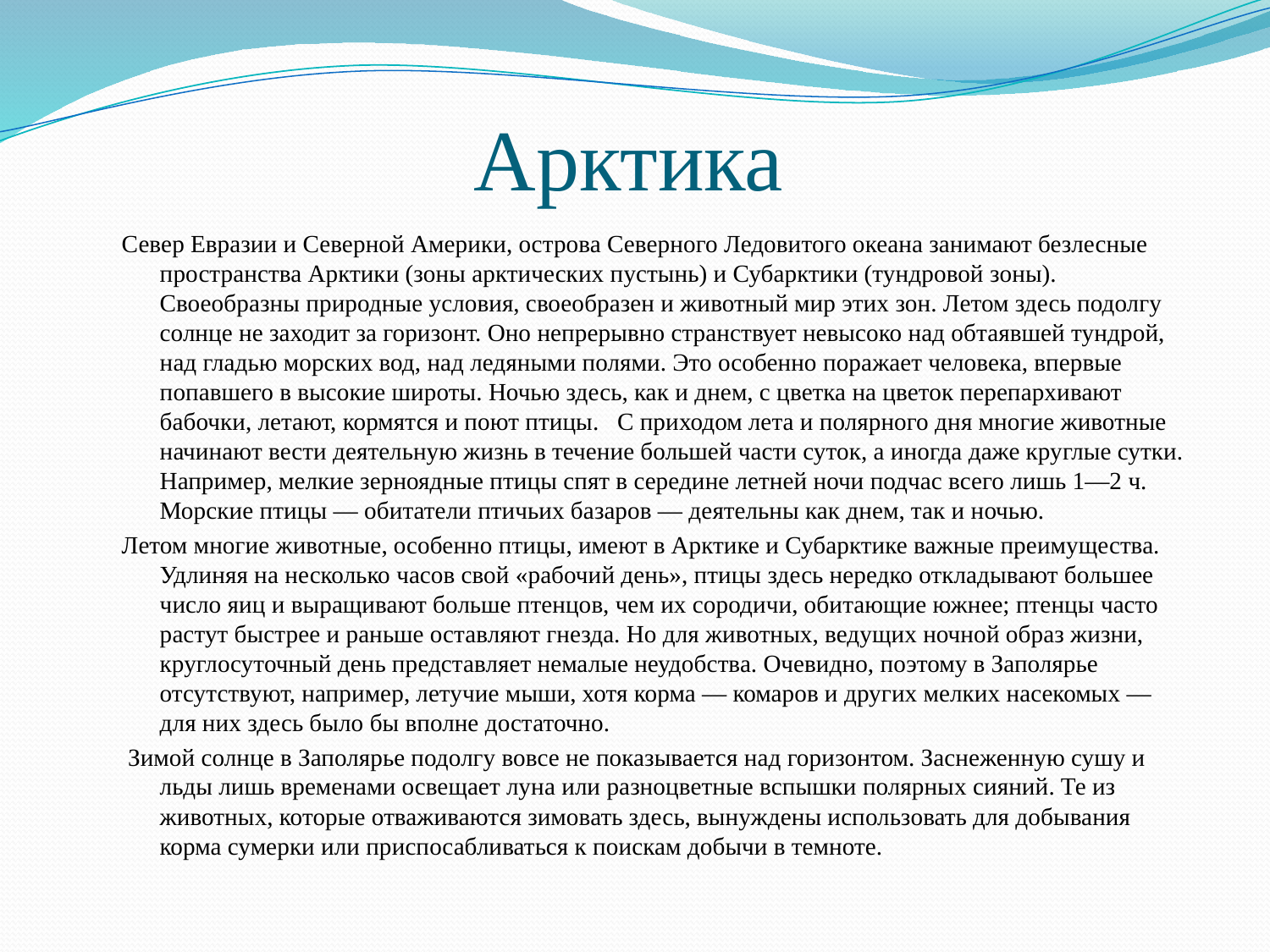

# Арктика
Север Евразии и Северной Америки, острова Северного Ледовитого океана занимают безлесные пространства Арктики (зоны арктических пустынь) и Субарктики (тундровой зоны). Своеобразны природные условия, своеобразен и животный мир этих зон. Летом здесь подолгу солнце не заходит за горизонт. Оно непрерывно странствует невысоко над обтаявшей тундрой, над гладью морских вод, над ледяными полями. Это особенно поражает человека, впервые попавшего в высокие широты. Ночью здесь, как и днем, с цветка на цветок перепархивают бабочки, летают, кормятся и поют птицы.   С приходом лета и полярного дня многие животные начинают вести деятельную жизнь в течение большей части суток, а иногда даже круглые сутки. Например, мелкие зерноядные птицы спят в середине летней ночи подчас всего лишь 1—2 ч. Морские птицы — обитатели птичьих базаров — деятельны как днем, так и ночью.
Летом многие животные, особенно птицы, имеют в Арктике и Субарктике важные преимущества. Удлиняя на несколько часов свой «рабочий день», птицы здесь нередко откладывают большее число яиц и выращивают больше птенцов, чем их сородичи, обитающие южнее; птенцы часто растут быстрее и раньше оставляют гнезда. Но для животных, ведущих ночной образ жизни, круглосуточный день представляет немалые неудобства. Очевидно, поэтому в Заполярье отсутствуют, например, летучие мыши, хотя корма — комаров и других мелких насекомых — для них здесь было бы вполне достаточно.
 Зимой солнце в Заполярье подолгу вовсе не показывается над горизонтом. Заснеженную сушу и льды лишь временами освещает луна или разноцветные вспышки полярных сияний. Те из животных, которые отваживаются зимовать здесь, вынуждены использовать для добывания корма сумерки или приспосабливаться к поискам добычи в темноте.